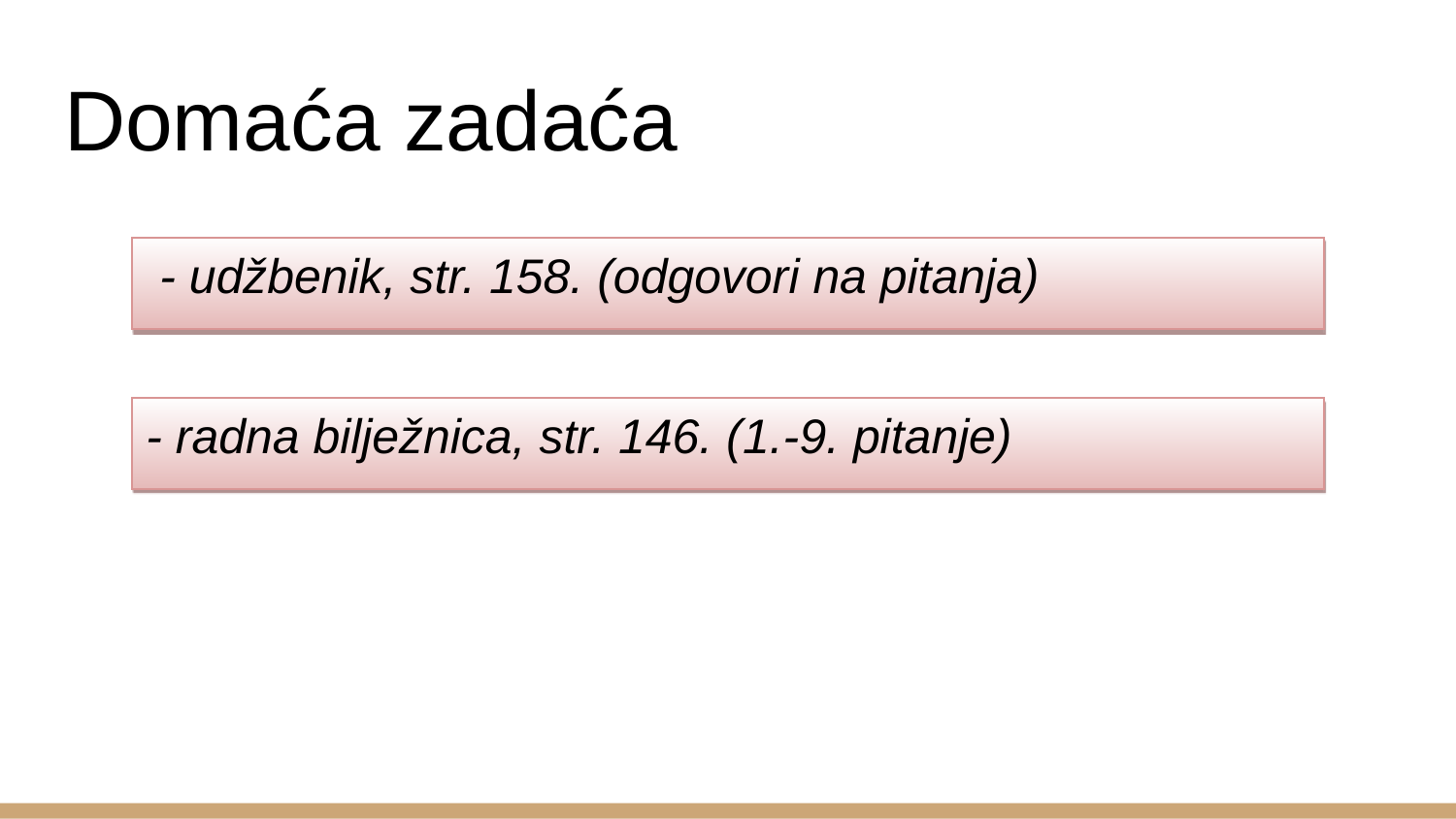

# Domaća zadaća

 - udžbenik, str. 158. (odgovori na pitanja)
- radna bilježnica, str. 146. (1.-9. pitanje)